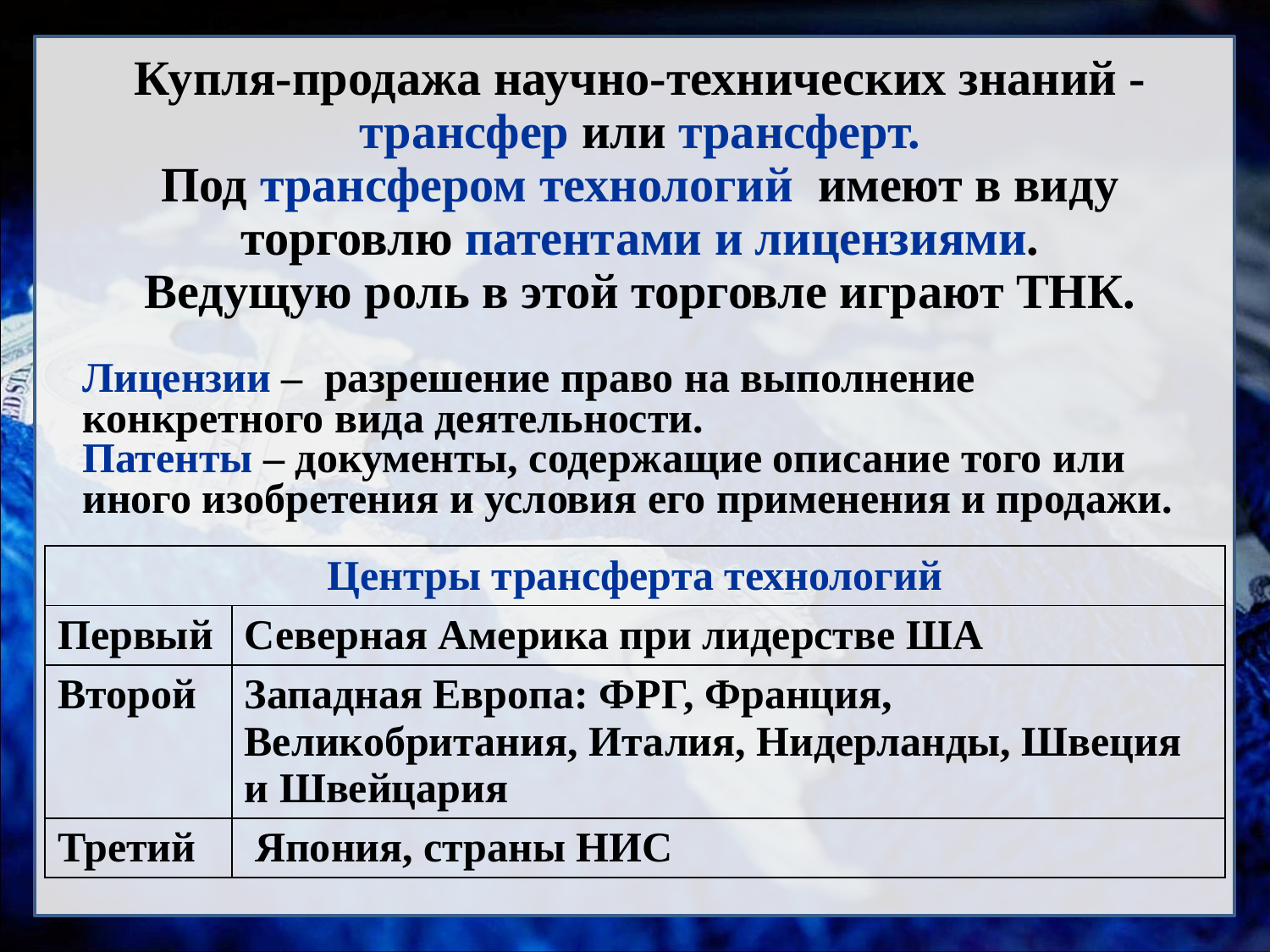

Купля-продажа научно-технических знаний - трансфер или трансферт.
Под трансфером технологий  имеют в виду торговлю патентами и лицензиями.
Ведущую роль в этой торговле играют ТНК.

Лицензии –  разрешение право на выполнение конкретного вида деятельности.
Патенты – документы, содержащие описание того или иного изобретения и условия его применения и продажи.

| Центры трансферта технологий |  |
| --- | --- |
| Первый | Северная Америка при лидерстве ША |
| Второй | Западная Европа: ФРГ, Франция, Великобритания, Италия, Нидерланды, Швеция и Швейцария |
| Третий | Япония, страны НИС |